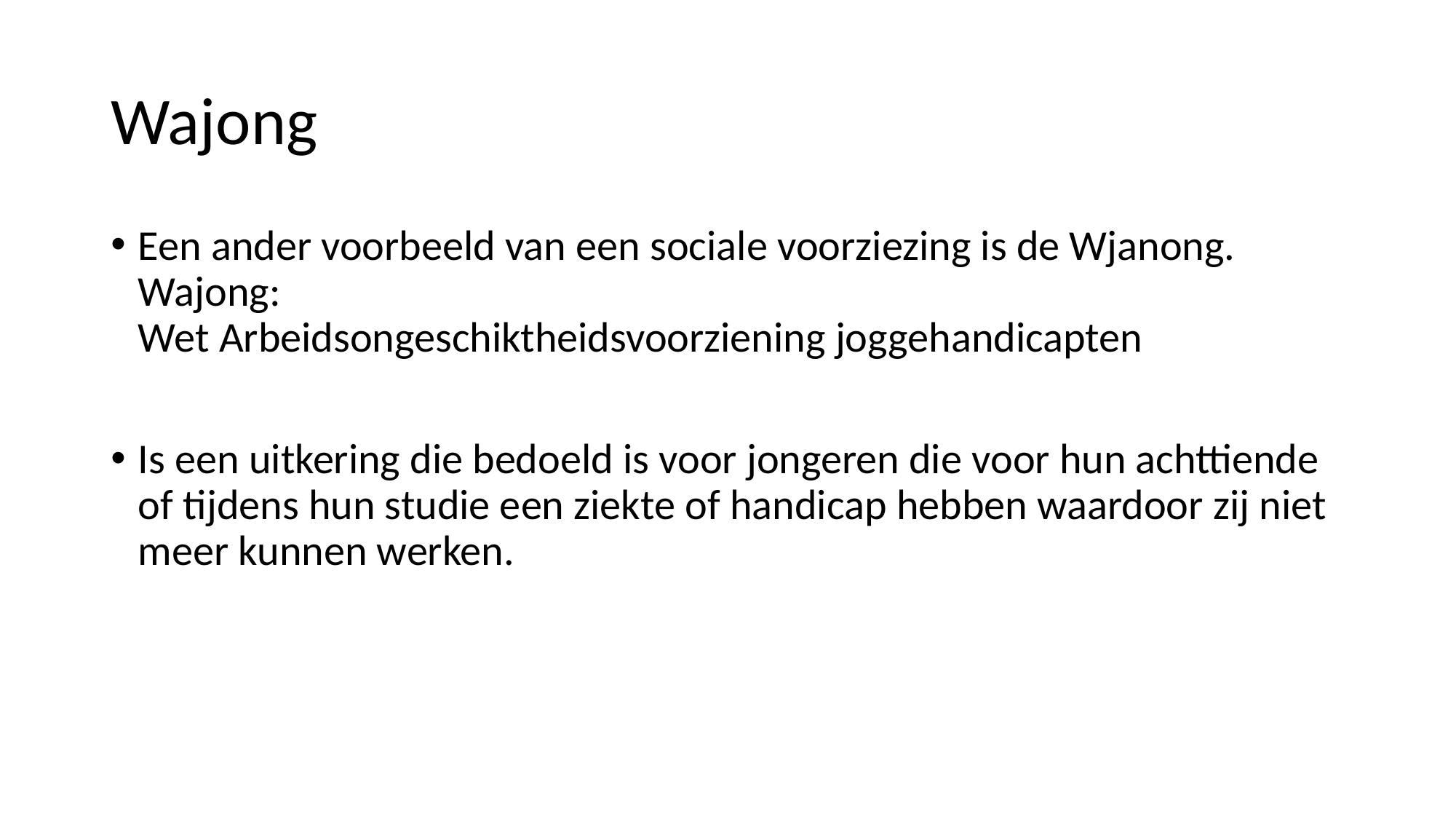

# Wajong
Een ander voorbeeld van een sociale voorziezing is de Wjanong.
Wajong:
Wet Arbeidsongeschiktheidsvoorziening joggehandicapten

Is een uitkering die bedoeld is voor jongeren die voor hun achttiende of tijdens hun studie een ziekte of handicap hebben waardoor zij niet meer kunnen werken.